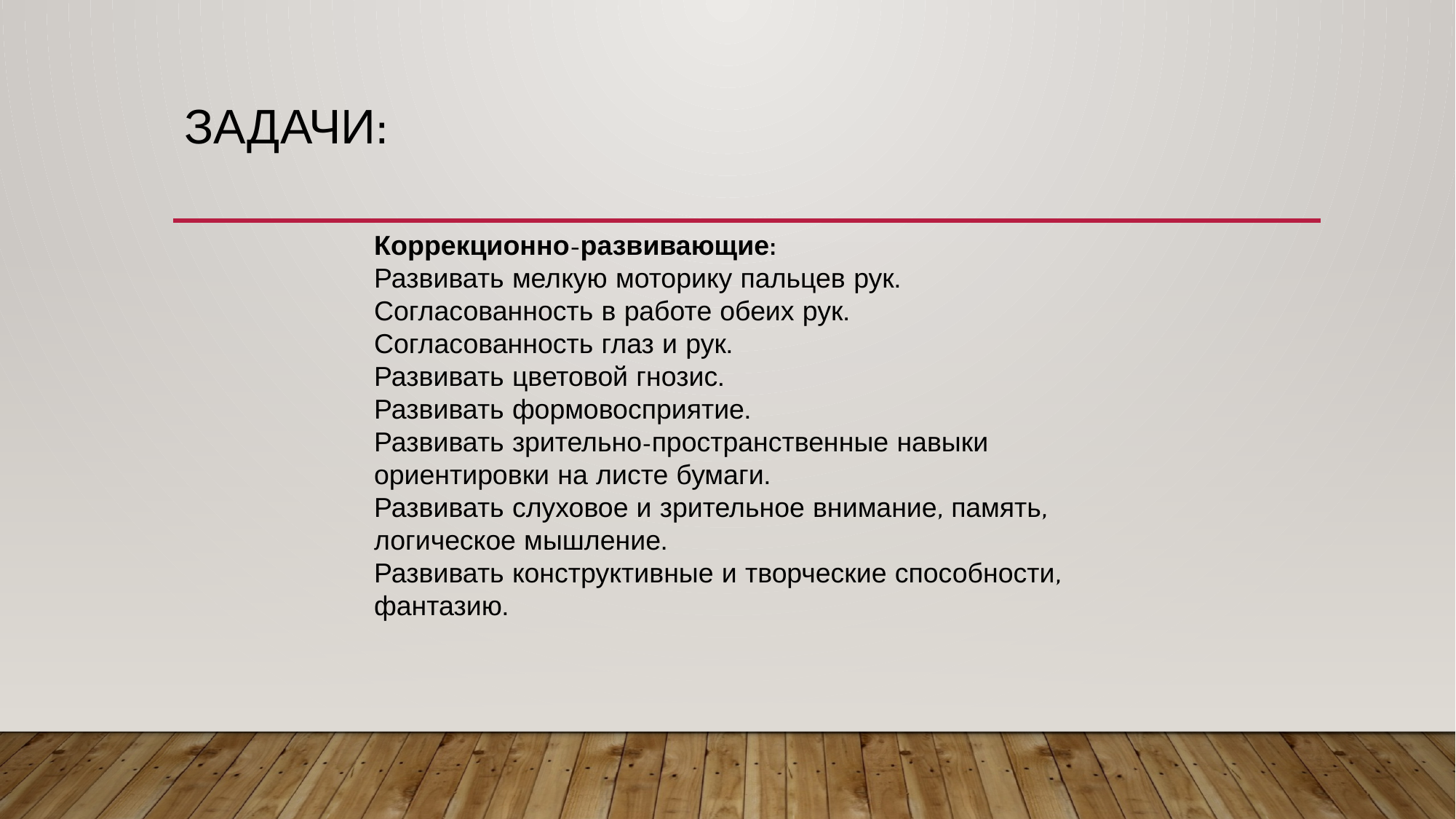

# Задачи:
Коррекционно-развивающие:
Развивать мелкую моторику пальцев рук. Согласованность в работе обеих рук.
Согласованность глаз и рук.
Развивать цветовой гнозис.
Развивать формовосприятие.
Развивать зрительно-пространственные навыки ориентировки на листе бумаги.
Развивать слуховое и зрительное внимание, память, логическое мышление.
Развивать конструктивные и творческие способности, фантазию.